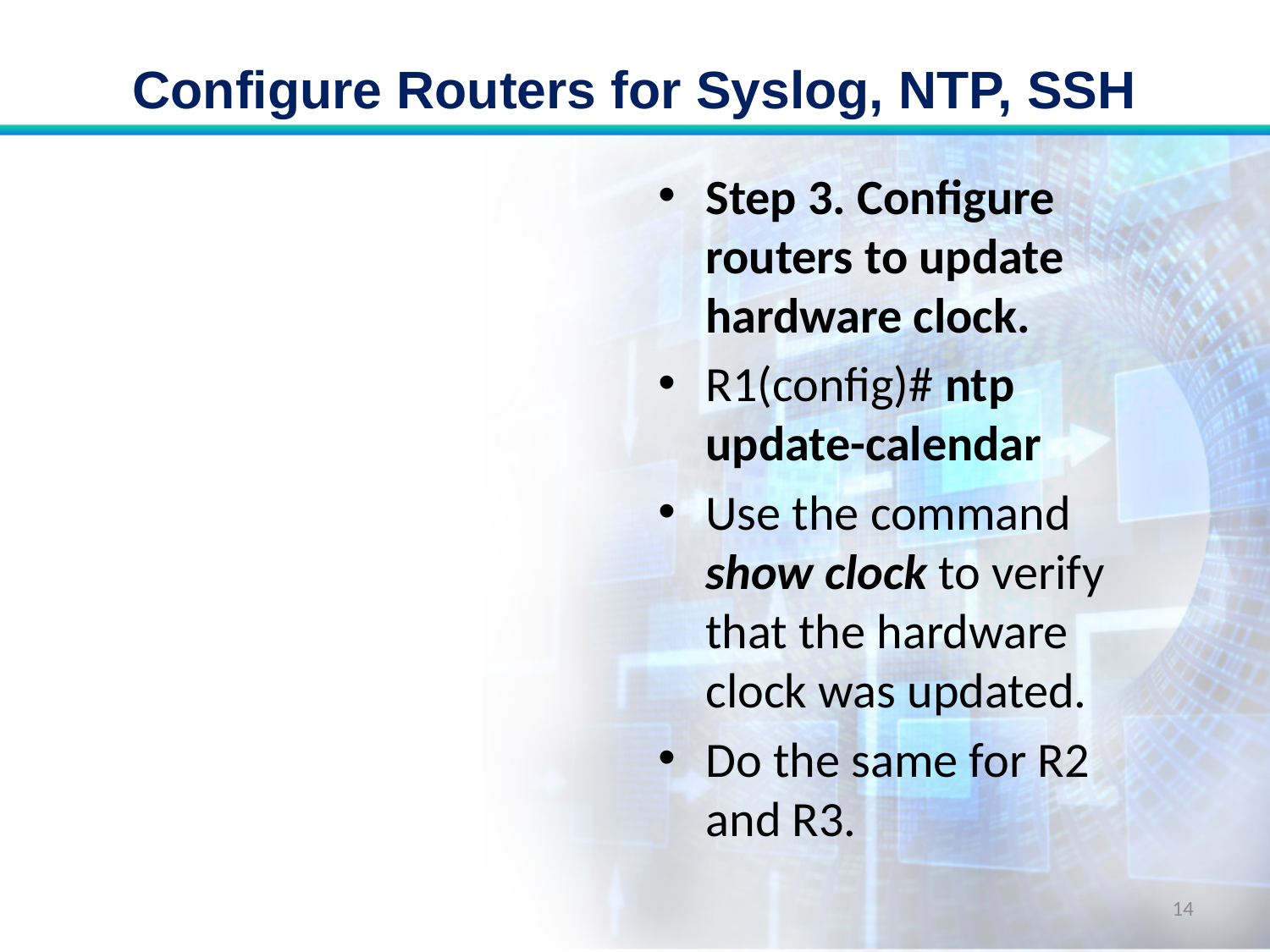

# Configure Routers for Syslog, NTP, SSH
Step 3. Configure routers to update hardware clock.
R1(config)# ntp update-calendar
Use the command show clock to verify that the hardware clock was updated.
Do the same for R2 and R3.
14